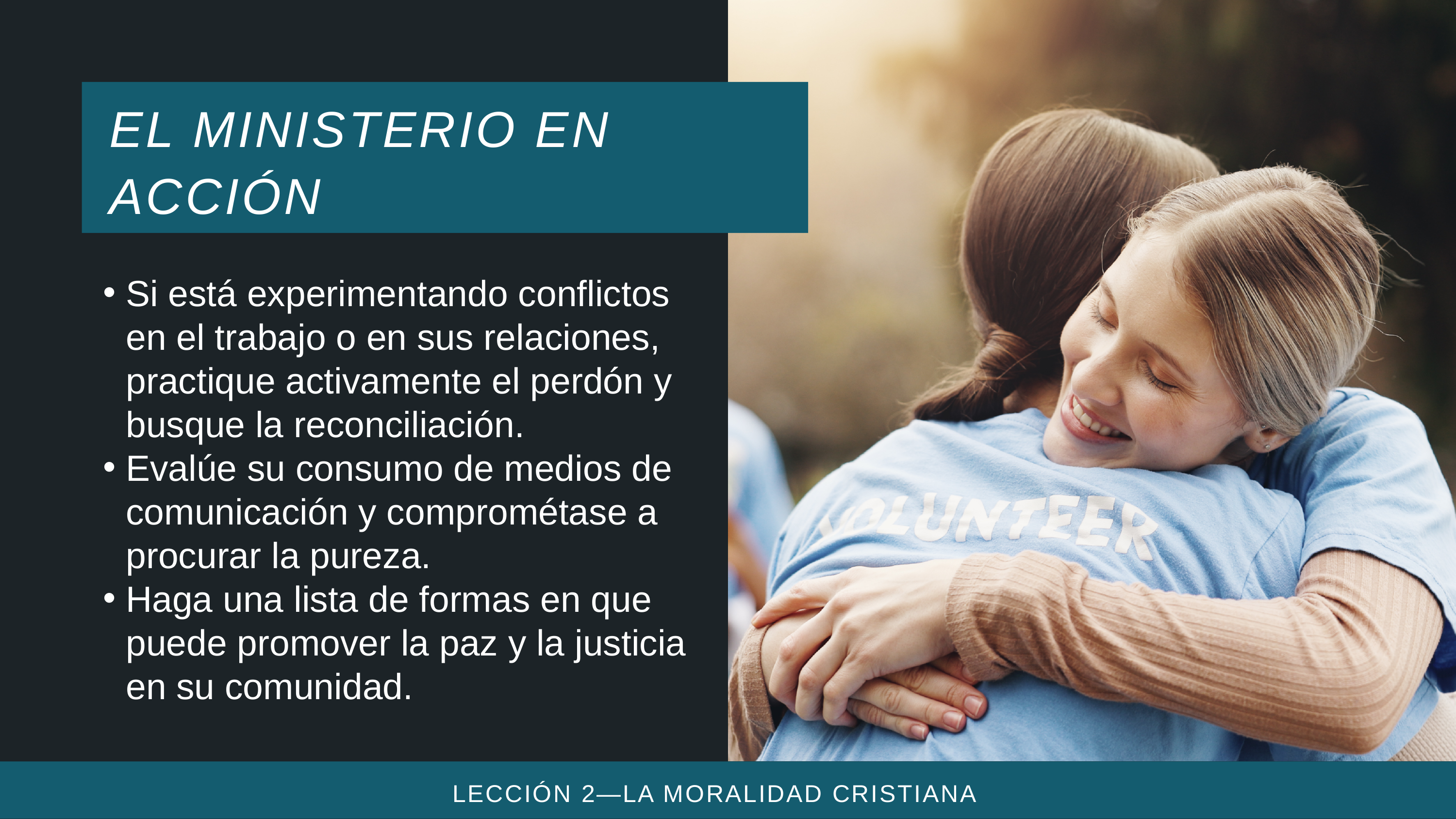

Si está experimentando conflictos
en el trabajo o en sus relaciones,
practique activamente el perdón y busque la reconciliación.
Evalúe su consumo de medios de comunicación y comprométase a
procurar la pureza.
Haga una lista de formas en que puede promover la paz y la justicia
en su comunidad.